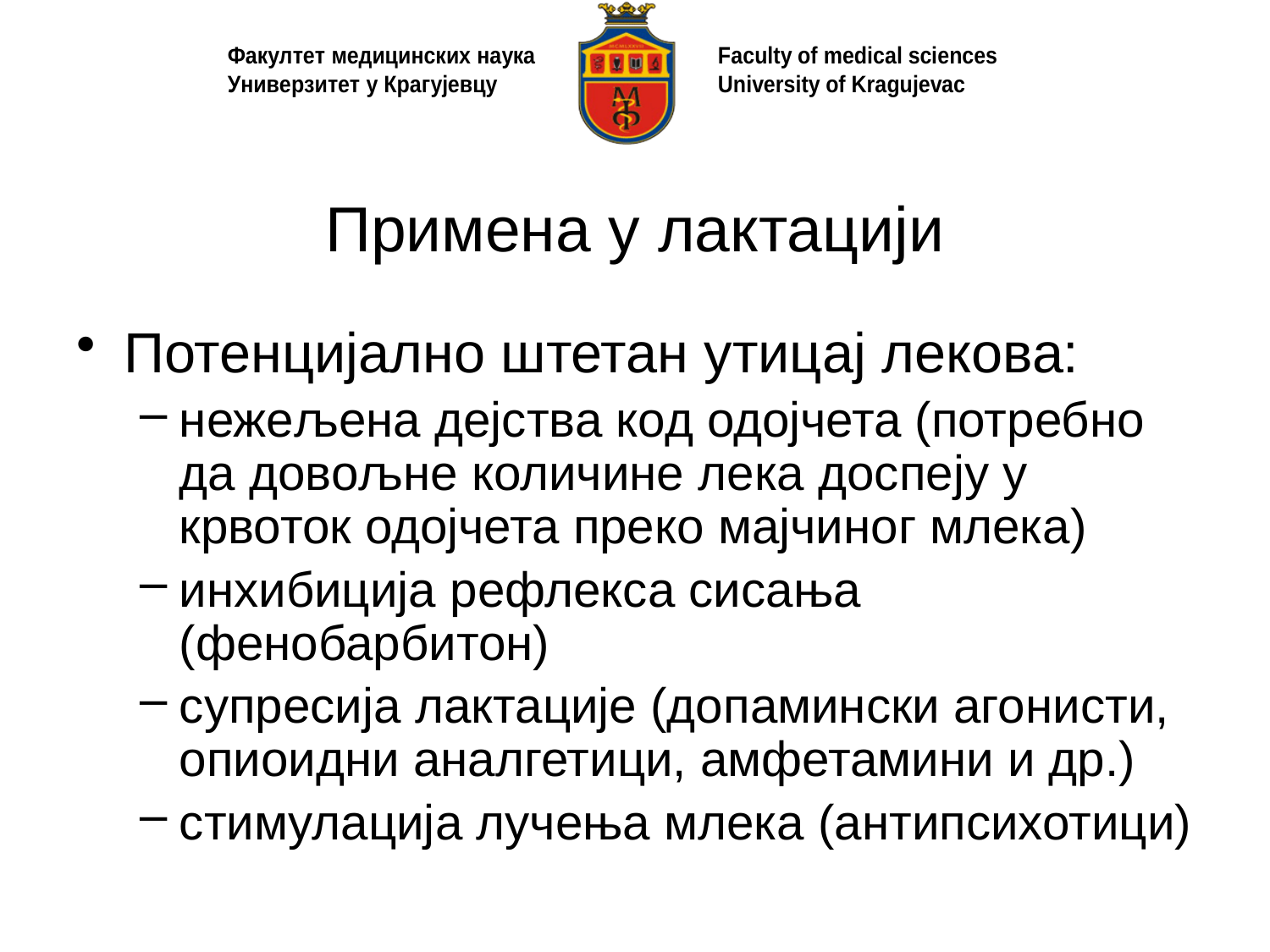

# Примена у лактацији
Потенцијално штетан утицај лекова:
нежељена дејства код одојчета (потребно да довољне количине лека доспеју у крвоток одојчета преко мајчиног млека)
инхибиција рефлекса сисања (фенобарбитон)
супресија лактације (допамински агонисти, опиоидни аналгетици, амфетамини и др.)
стимулација лучења млека (антипсихотици)